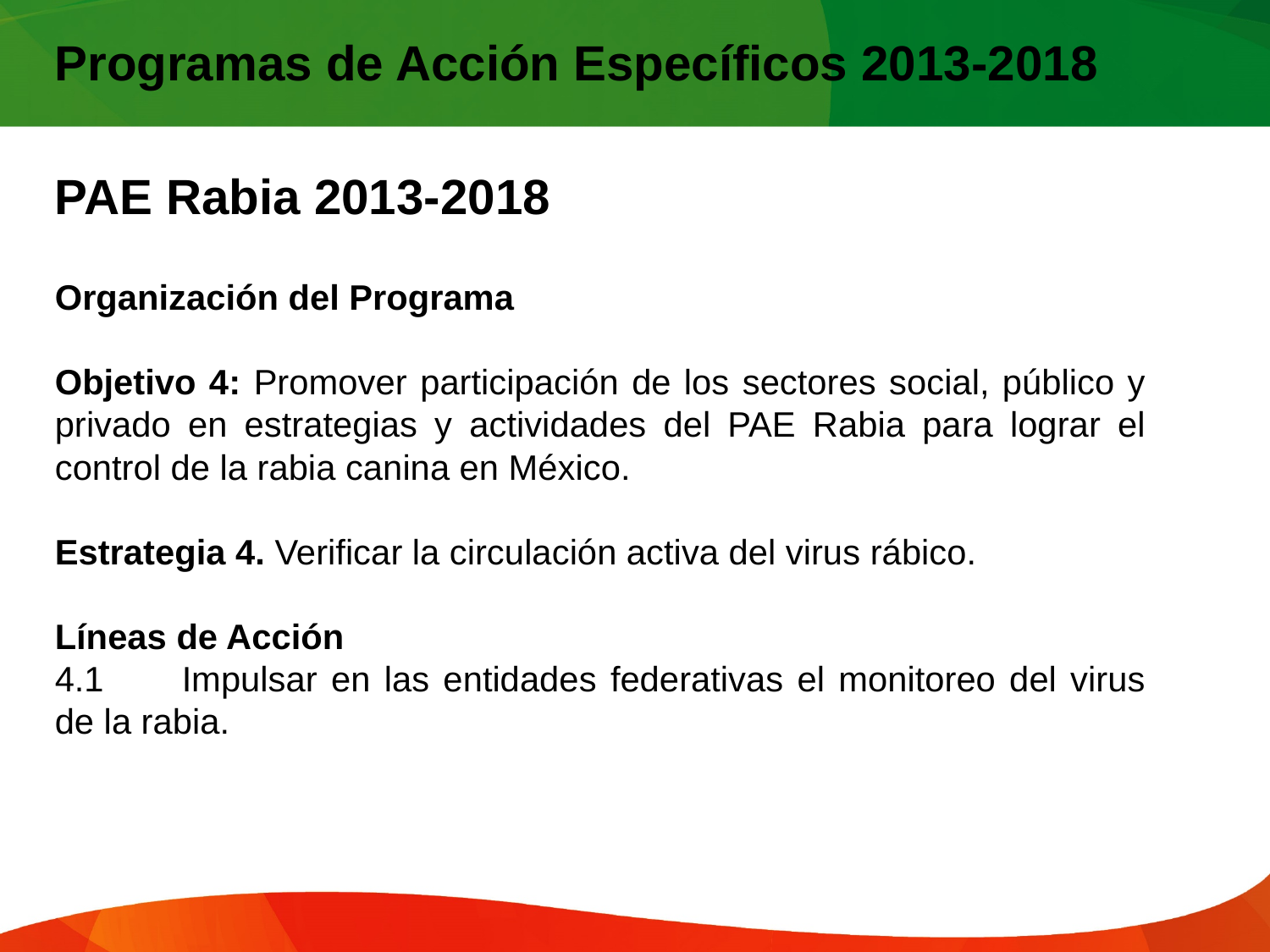

Programas de Acción Específicos 2013-2018
PAE Rabia 2013-2018

Organización del Programa

Objetivo 4: Promover participación de los sectores social, público y privado en estrategias y actividades del PAE Rabia para lograr el control de la rabia canina en México.

Estrategia 4. Verificar la circulación activa del virus rábico.

Líneas de Acción
4.1	Impulsar en las entidades federativas el monitoreo del virus de la rabia.